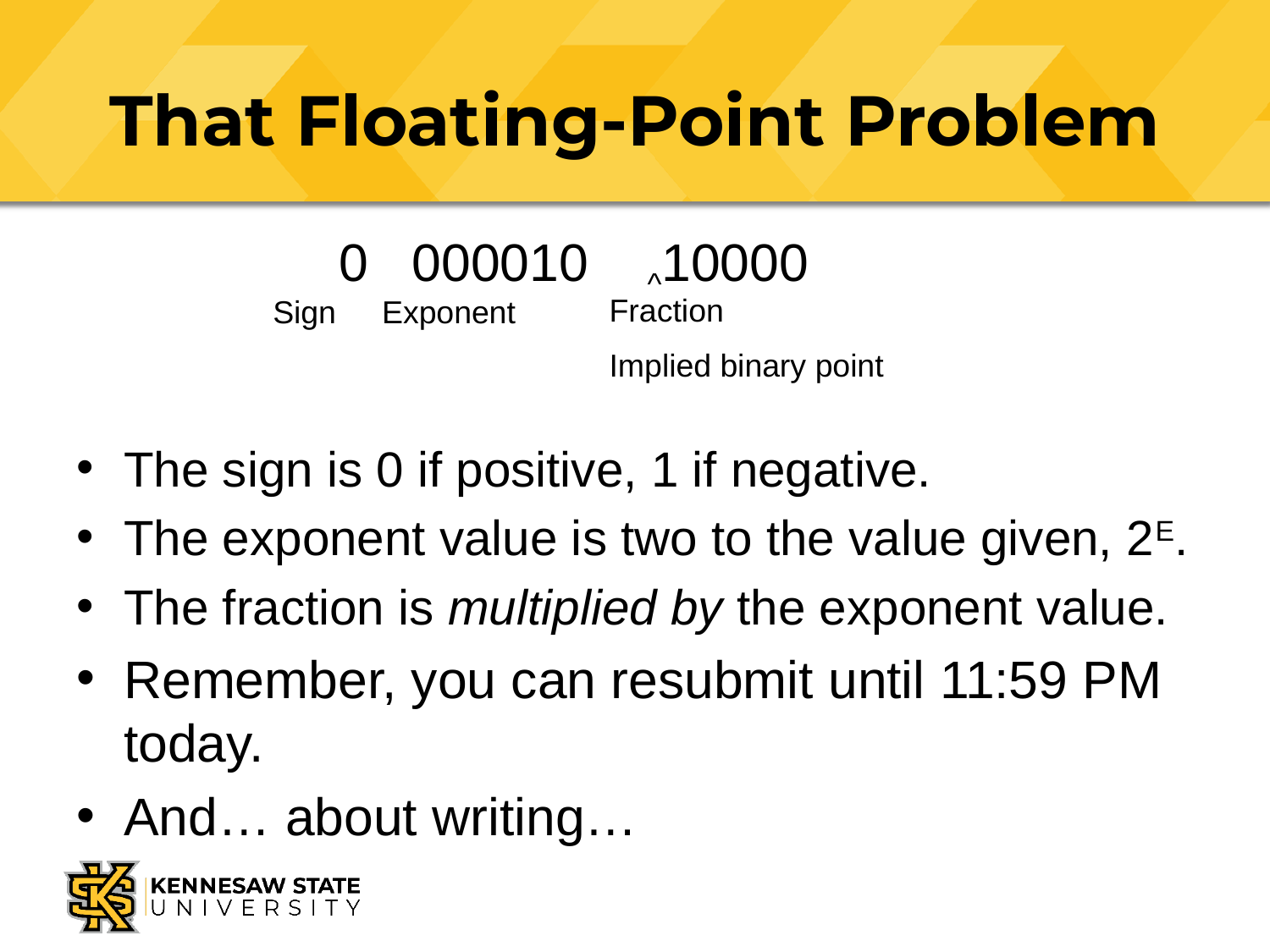

# That Floating-Point Problem
                  0   000010    ^10000
The sign is 0 if positive, 1 if negative.
The exponent value is two to the value given, 2E.
The fraction is multiplied by the exponent value.
Remember, you can resubmit until 11:59 PM today.
And… about writing…
Fraction
Sign
Exponent
Implied binary point